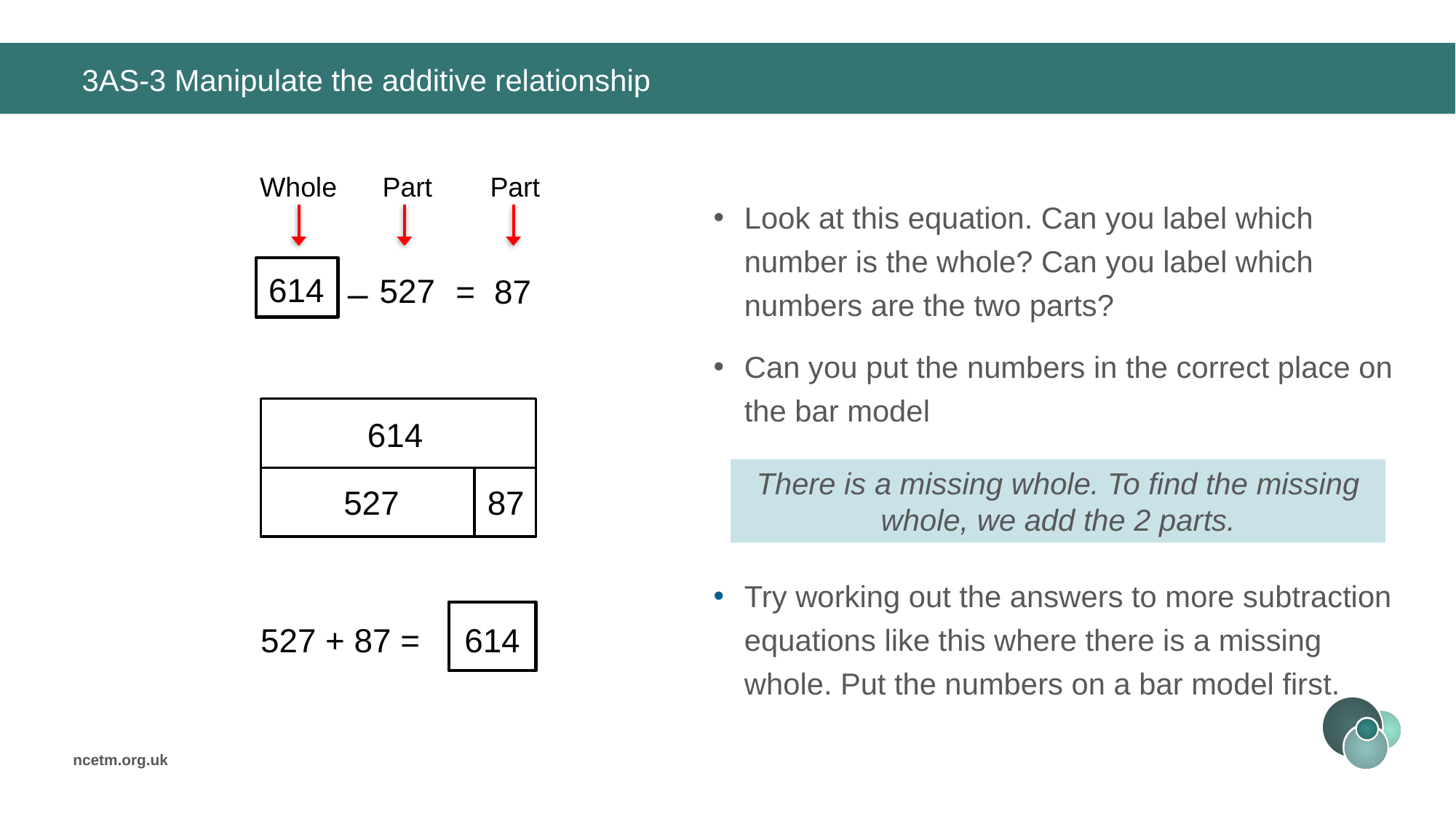

# 3AS-3 Manipulate the additive relationship
Whole
Part
Part
Look at this equation. Can you label which number is the whole? Can you label which numbers are the two parts?
Can you put the numbers in the correct place on the bar model

Try working out the answers to more subtraction equations like this where there is a missing whole. Put the numbers on a bar model first.

614
–
527
=
87

?
614
There is a missing whole. To find the missing whole, we add the 2 parts.
527
87

614
527 + 87 =